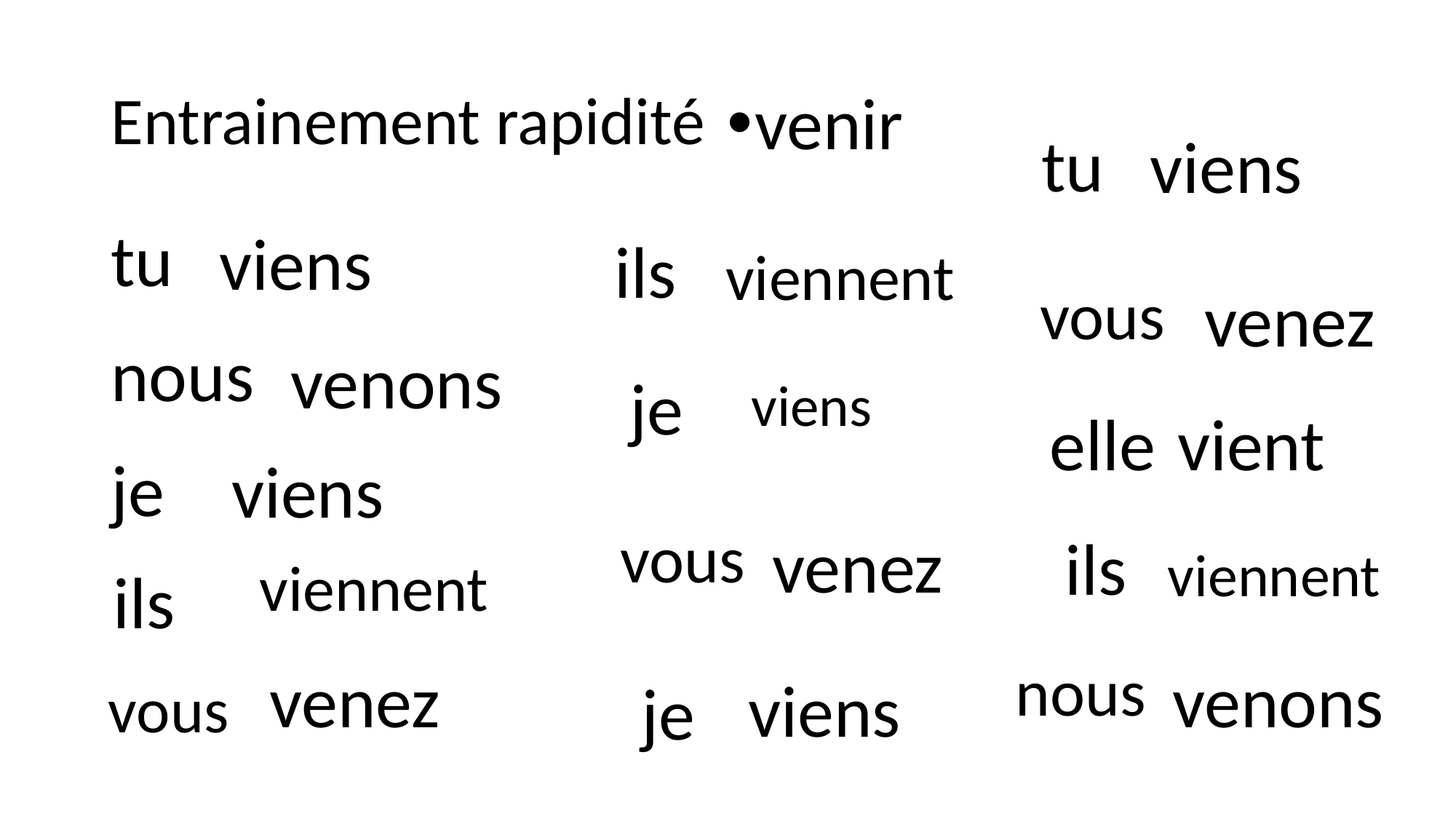

# Entrainement rapidité
venir
tu
viens
tu
viens
ils
viennent
vous
venez
nous
venons
je
viens
vient
elle
je
viens
vous
venez
ils
viennent
viennent
ils
nous
venez
venons
viens
je
vous